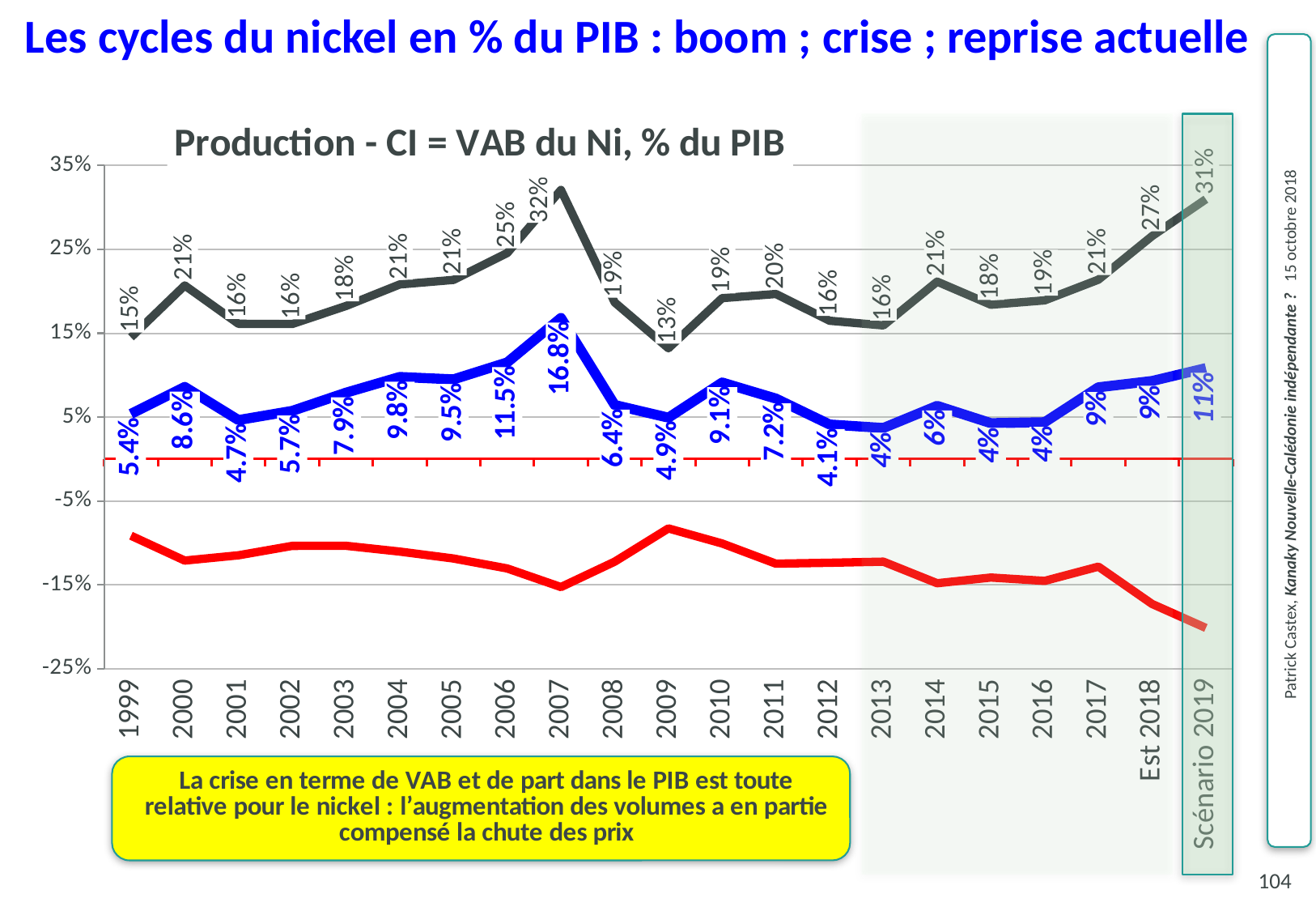

Les cycles du nickel en % du PIB : boom ; crise ; reprise actuelle

### Chart: Production - CI = VAB du Ni, % du PIB

| Category | +Total Production Industrie du Ni | - CI (Consommations Intermédiaires) | VAB, % du PIB  |
|---|---|---|---|
| 1999 | 0.145148898150089 | -0.0913275261955488 | 0.0538213719545401 |
| 2000 | 0.206992854089138 | -0.121034770147001 | 0.0859580839421361 |
| 2001 | 0.161258256845444 | -0.114739300873596 | 0.0465189559718482 |
| 2002 | 0.160991790188273 | -0.103564211842221 | 0.0574275783460519 |
| 2003 | 0.182431998358046 | -0.103366799859024 | 0.0790651984990225 |
| 2004 | 0.208149157358449 | -0.110296487617283 | 0.0978526697411662 |
| 2005 | 0.213582909498901 | -0.118576598393425 | 0.0950063111054763 |
| 2006 | 0.245616174000274 | -0.130425607185537 | 0.115190566814738 |
| 2007 | 0.320829492720216 | -0.152621673630389 | 0.168207819089828 |
| 2008 | 0.186752752480631 | -0.122340627973359 | 0.064412124507272 |
| 2009 | 0.132031716831271 | -0.0827041217109901 | 0.0493275951202809 |
| 2010 | 0.191829999062774 | -0.100640279601809 | 0.0911897194609645 |
| 2011 | 0.196778319294588 | -0.124729413753275 | 0.0720489055413133 |
| 2012 | 0.164878782812239 | -0.1236783146631 | 0.0412004681491389 |
| 2013 | 0.159326491369593 | -0.122317492199325 | 0.0370089991702685 |
| 2014 | 0.211490177528272 | -0.14804312426979 | 0.0634470532584815 |
| 2015 | 0.183999363818421 | -0.141259250455293 | 0.0427401133631281 |
| 2016 | 0.189183944671159 | -0.145239535984461 | 0.0439444086866978 |
| 2017 | 0.213837671375802 | -0.128302602825481 | 0.0855350685503209 |
| Est 2018 | 0.265856057744908 | -0.17280643753419 | 0.0930496202107177 |
| Scénario 2019 | 0.309735212906689 | -0.201327888389348 | 0.108407324517341 |